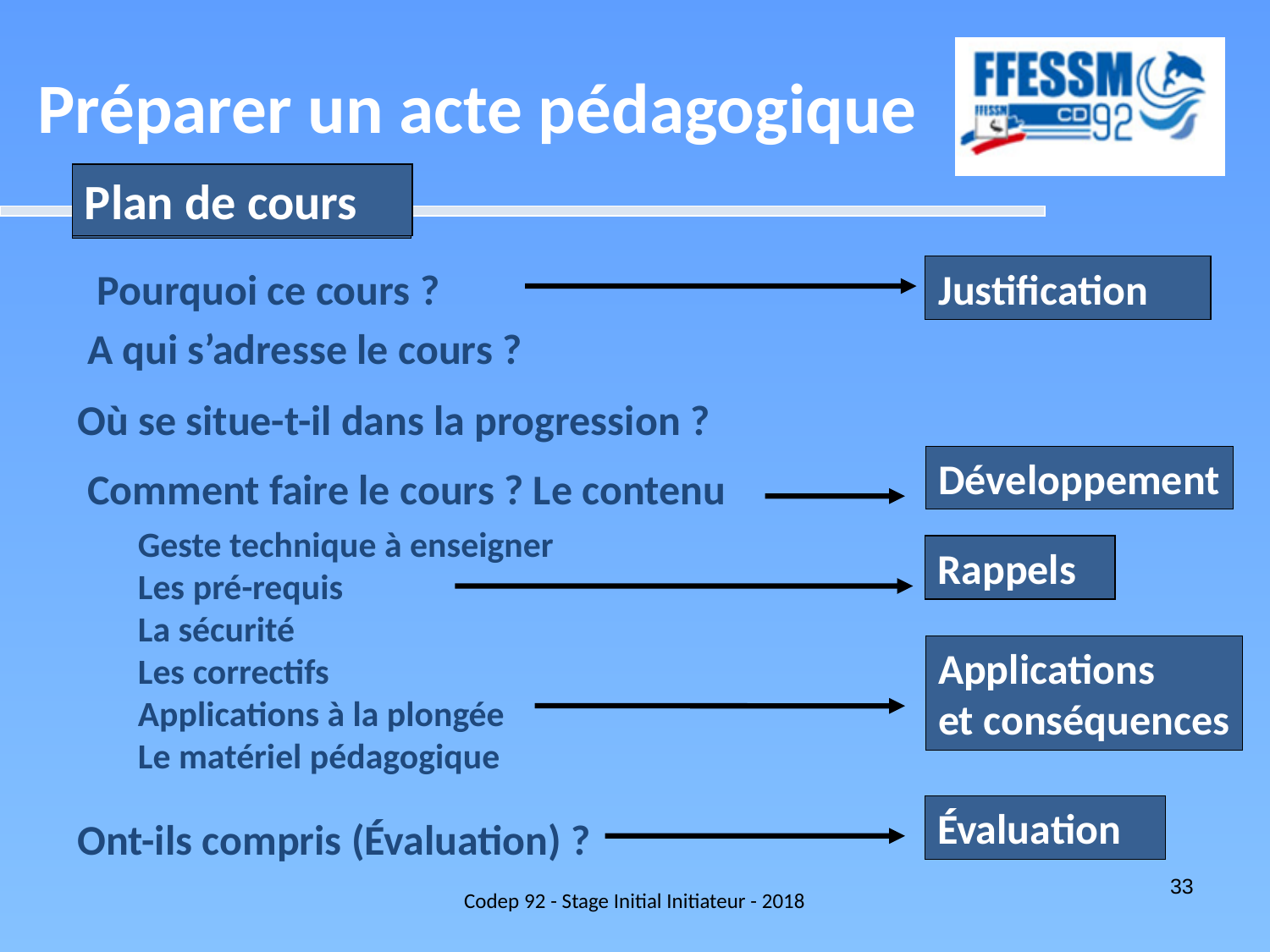

Préparer un acte pédagogique

Plan de cours
Pourquoi ce cours ?

Justification

A qui s’adresse le cours ?
Où se situe-t-il dans la progression ?
Comment faire le cours ? Le contenu
Développement

Geste technique à enseigner
Les pré-requis
La sécurité
Les correctifs
Applications à la plongée
Le matériel pédagogique
Rappels

Applications
et conséquences

Évaluation
Ont-ils compris (Évaluation) ?

Codep 92 - Stage Initial Initiateur - 2018
33